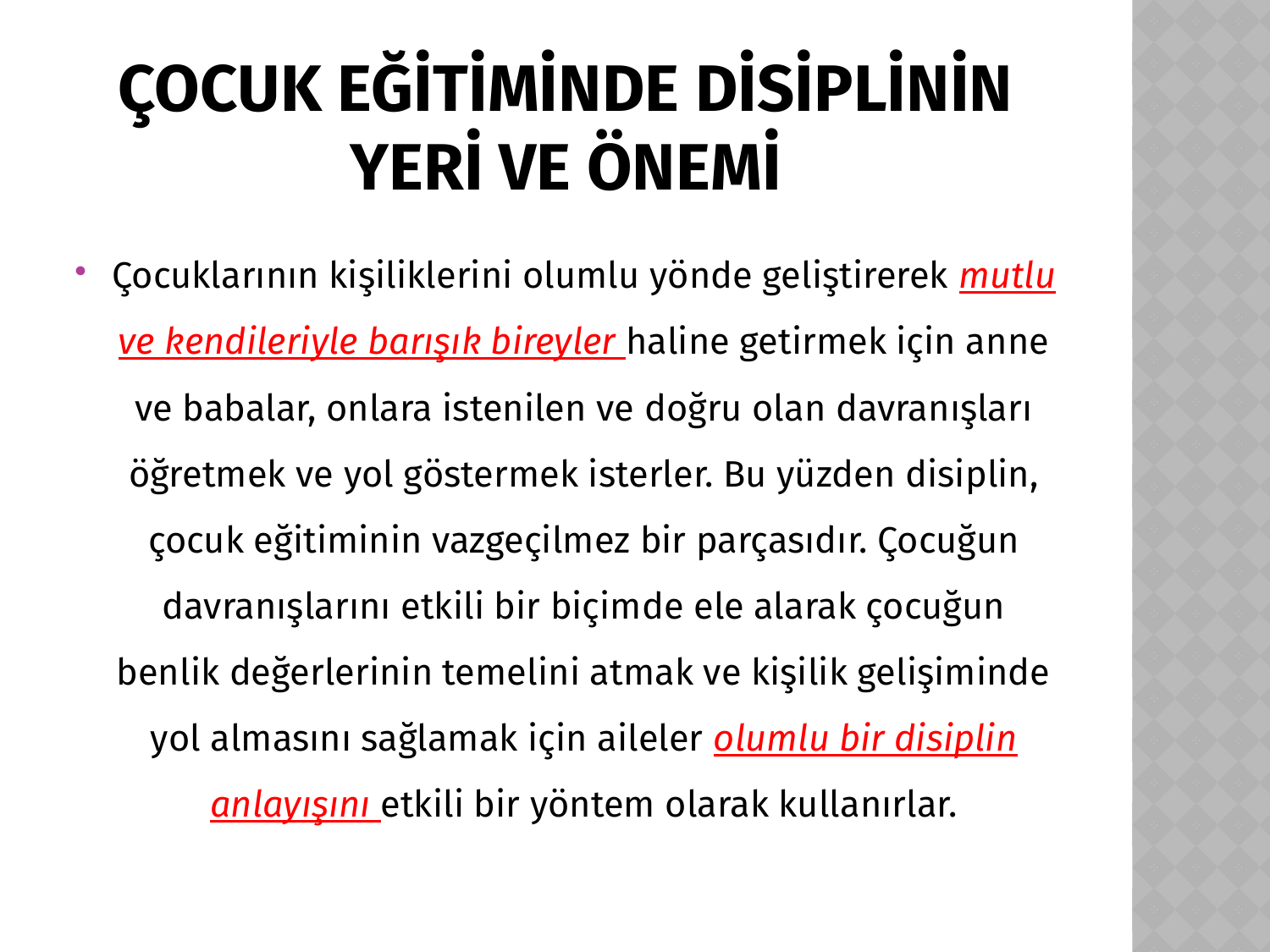

# ÇOCUK EĞİTİMİNDE DİSİPLİNİN YERİ VE ÖNEMİ
Çocuklarının kişiliklerini olumlu yönde geliştirerek mutlu ve kendileriyle barışık bireyler haline getirmek için anne ve babalar, onlara istenilen ve doğru olan davranışları öğretmek ve yol göstermek isterler. Bu yüzden disiplin, çocuk eğitiminin vazgeçilmez bir parçasıdır. Çocuğun davranışlarını etkili bir biçimde ele alarak çocuğun benlik değerlerinin temelini atmak ve kişilik gelişiminde yol almasını sağlamak için aileler olumlu bir disiplin anlayışını etkili bir yöntem olarak kullanırlar.